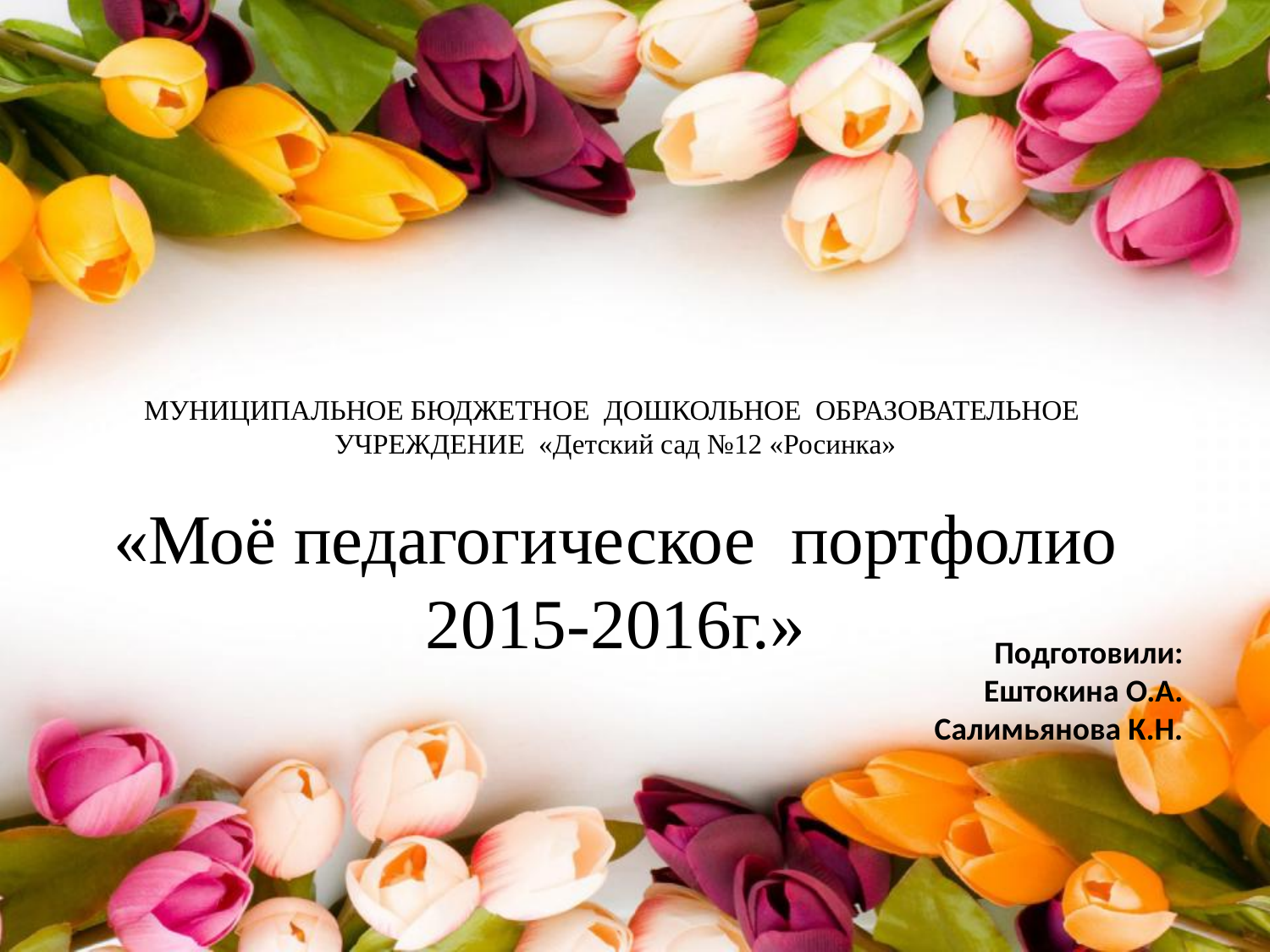

МУНИЦИПАЛЬНОЕ БЮДЖЕТНОЕ  ДОШКОЛЬНОЕ  ОБРАЗОВАТЕЛЬНОЕ  УЧРЕЖДЕНИЕ  «Детский сад №12 «Росинка»

«Моё педагогическое  портфолио 2015-2016г.»

Подготовили:
Ештокина О.А.
Салимьянова К.Н.